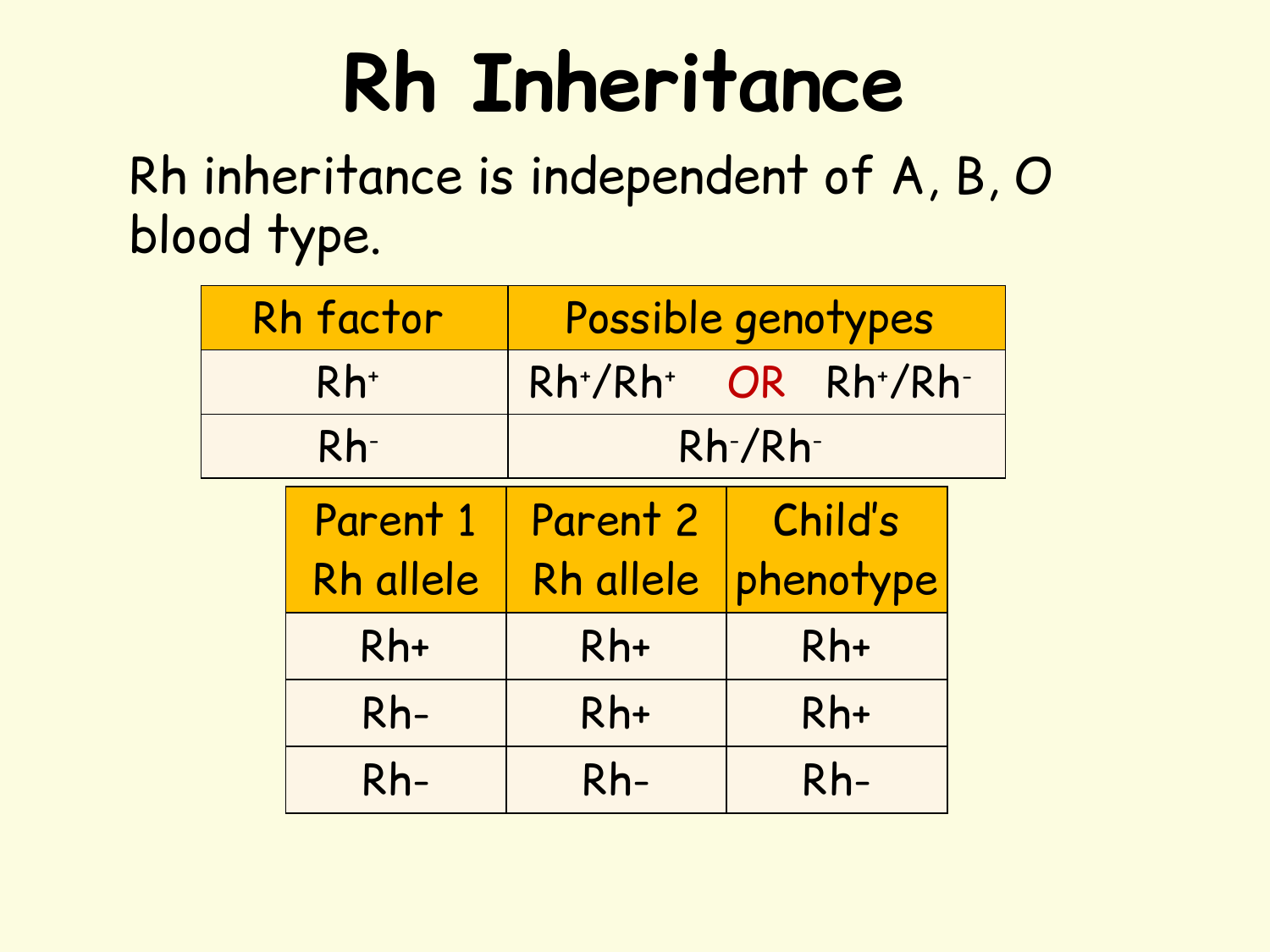

# Rh Inheritance
Rh inheritance is independent of A, B, O blood type.
| Rh factor | Possible genotypes |
| --- | --- |
| Rh+ | Rh+/Rh+ OR Rh+/Rh- |
| Rh- | Rh-/Rh- |
| Parent 1 Rh allele | Parent 2 Rh allele | Child’s phenotype |
| --- | --- | --- |
| Rh+ | Rh+ | Rh+ |
| Rh- | Rh+ | Rh+ |
| Rh- | Rh- | Rh- |